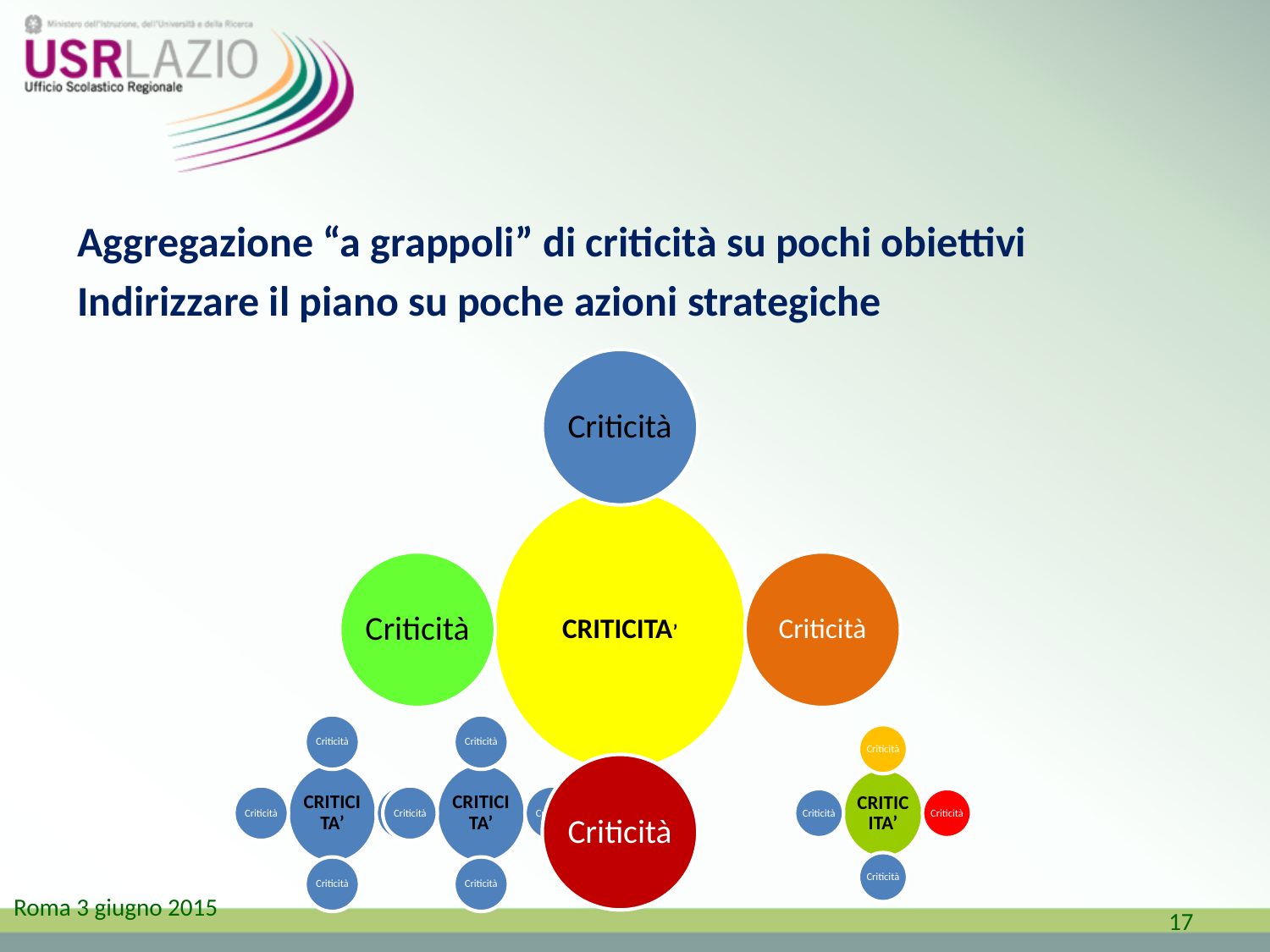

#

Aggregazione “a grappoli” di criticità su pochi obiettivi
Indirizzare il piano su poche azioni strategiche
CRITICITA’

Criticità

Criticità

Criticità

Criticità
CRITICITA’

Criticità

Criticità

Criticità

Criticità
CRITICITA’

Criticità

Criticità

Criticità

Criticità
CRITICITA’

Criticità

Criticità

Criticità

Criticità
17
Roma 3 giugno 2015